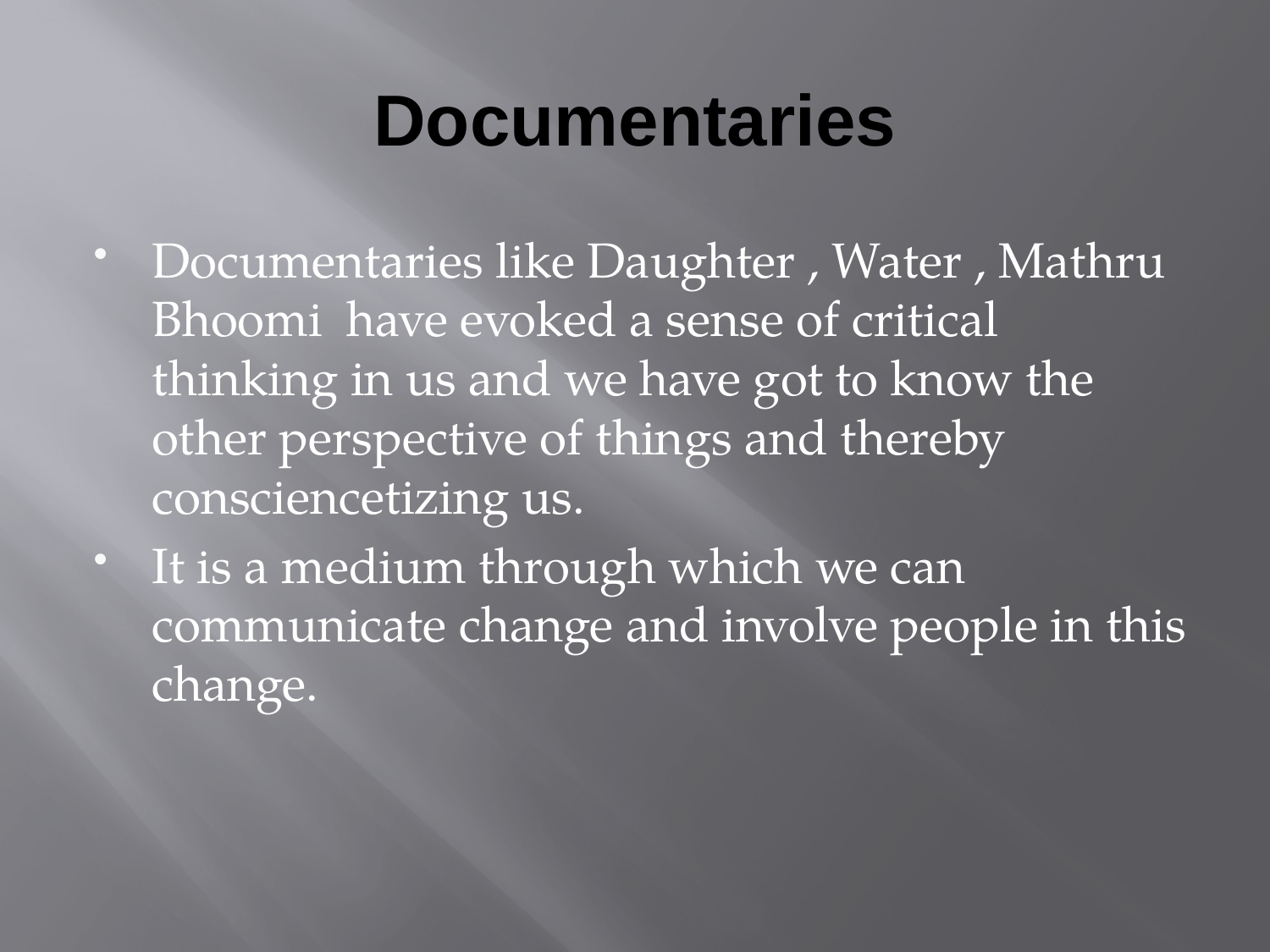

# Documentaries
Documentaries like Daughter , Water , Mathru Bhoomi  have evoked a sense of critical thinking in us and we have got to know the other perspective of things and thereby consciencetizing us.
It is a medium through which we can communicate change and involve people in this change.